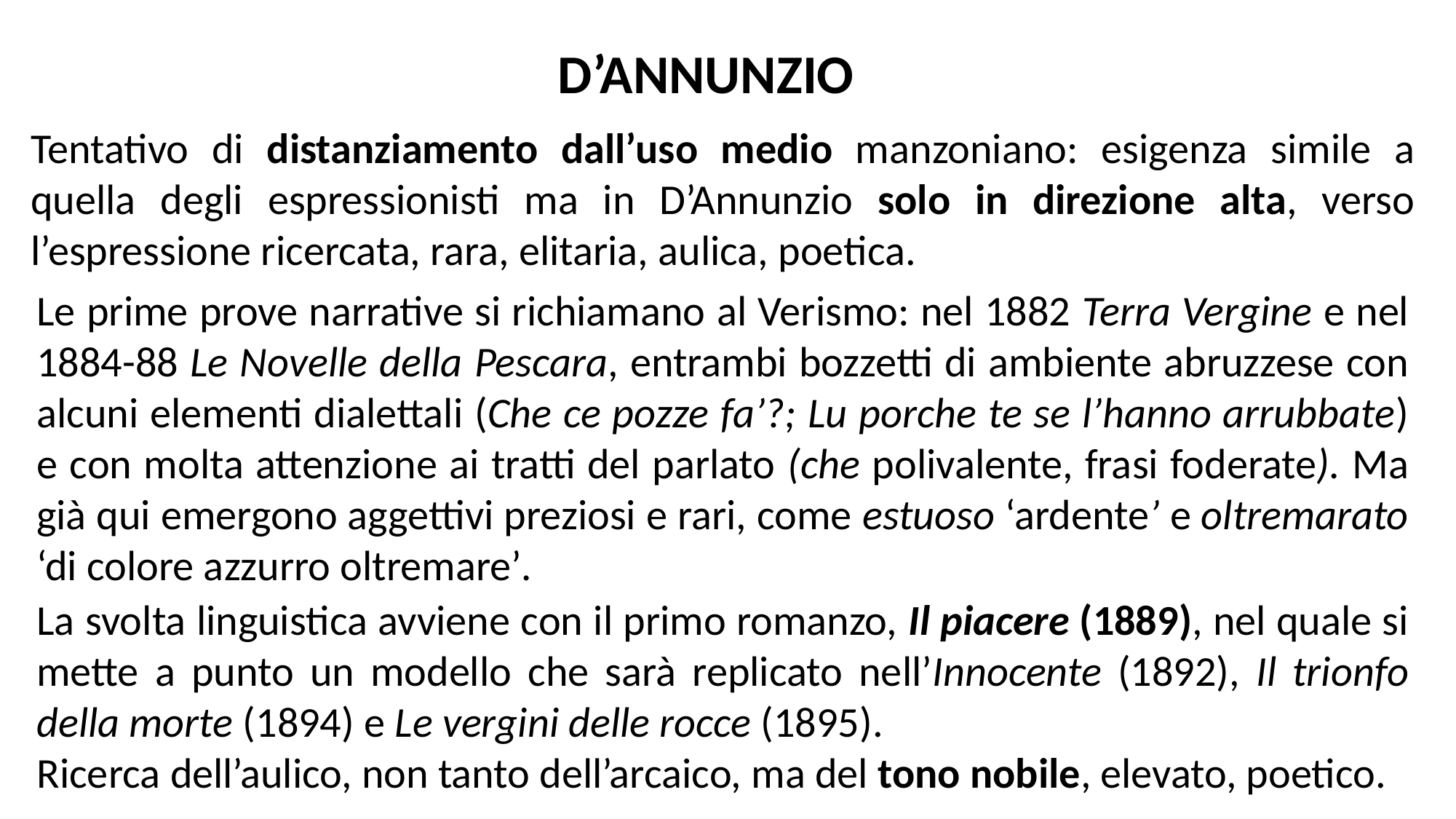

D’ANNUNZIO
Tentativo di distanziamento dall’uso medio manzoniano: esigenza simile a quella degli espressionisti ma in D’Annunzio solo in direzione alta, verso l’espressione ricercata, rara, elitaria, aulica, poetica.
Le prime prove narrative si richiamano al Verismo: nel 1882 Terra Vergine e nel 1884-88 Le Novelle della Pescara, entrambi bozzetti di ambiente abruzzese con alcuni elementi dialettali (Che ce pozze fa’?; Lu porche te se l’hanno arrubbate) e con molta attenzione ai tratti del parlato (che polivalente, frasi foderate). Ma già qui emergono aggettivi preziosi e rari, come estuoso ‘ardente’ e oltremarato ‘di colore azzurro oltremare’.
La svolta linguistica avviene con il primo romanzo, Il piacere (1889), nel quale si mette a punto un modello che sarà replicato nell’Innocente (1892), Il trionfo della morte (1894) e Le vergini delle rocce (1895).
Ricerca dell’aulico, non tanto dell’arcaico, ma del tono nobile, elevato, poetico.